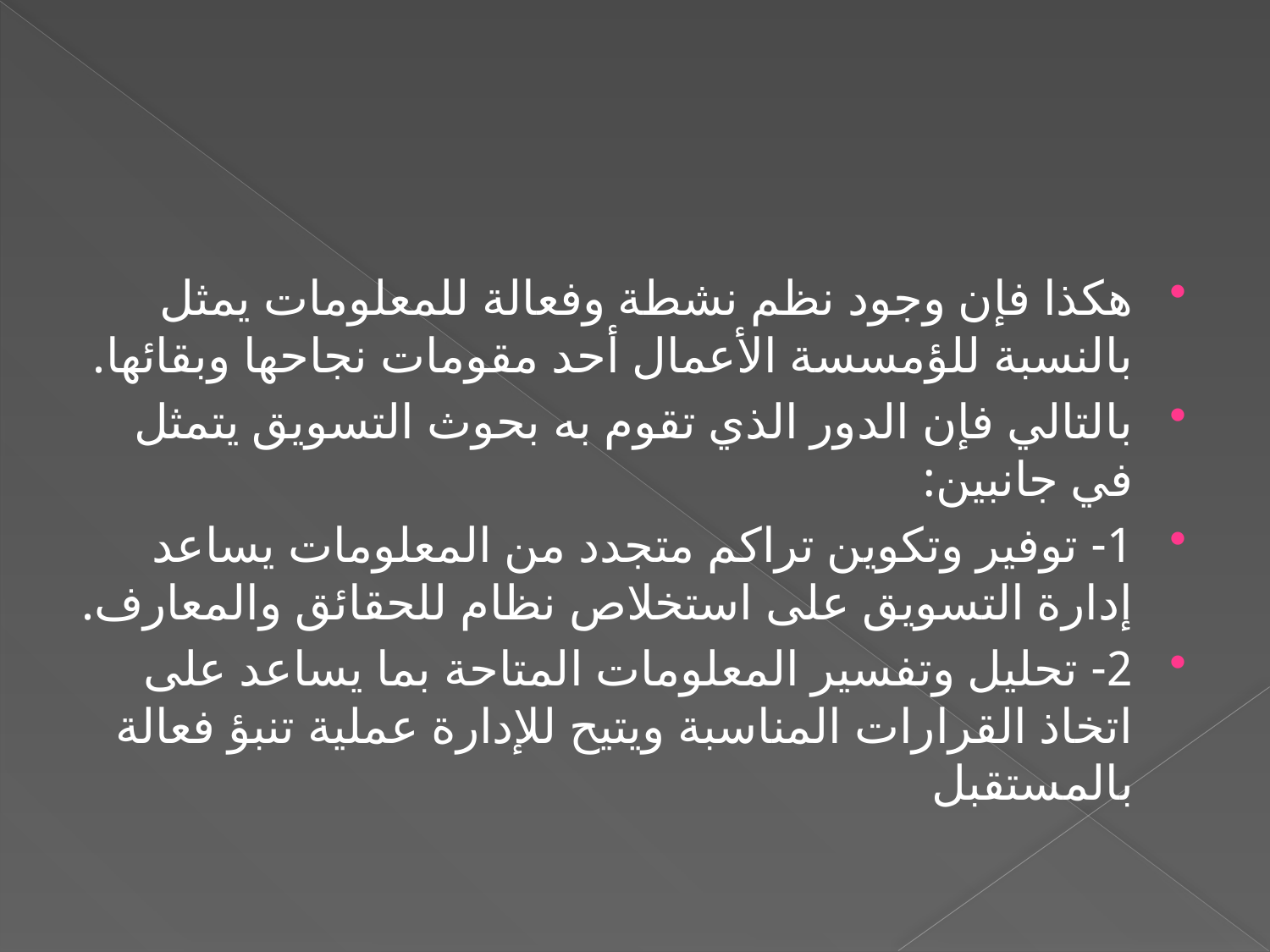

#
هكذا فإن وجود نظم نشطة وفعالة للمعلومات يمثل بالنسبة للؤمسسة الأعمال أحد مقومات نجاحها وبقائها.
بالتالي فإن الدور الذي تقوم به بحوث التسويق يتمثل في جانبين:
1- توفير وتكوين تراكم متجدد من المعلومات يساعد إدارة التسويق على استخلاص نظام للحقائق والمعارف.
2- تحليل وتفسير المعلومات المتاحة بما يساعد على اتخاذ القرارات المناسبة ويتيح للإدارة عملية تنبؤ فعالة بالمستقبل